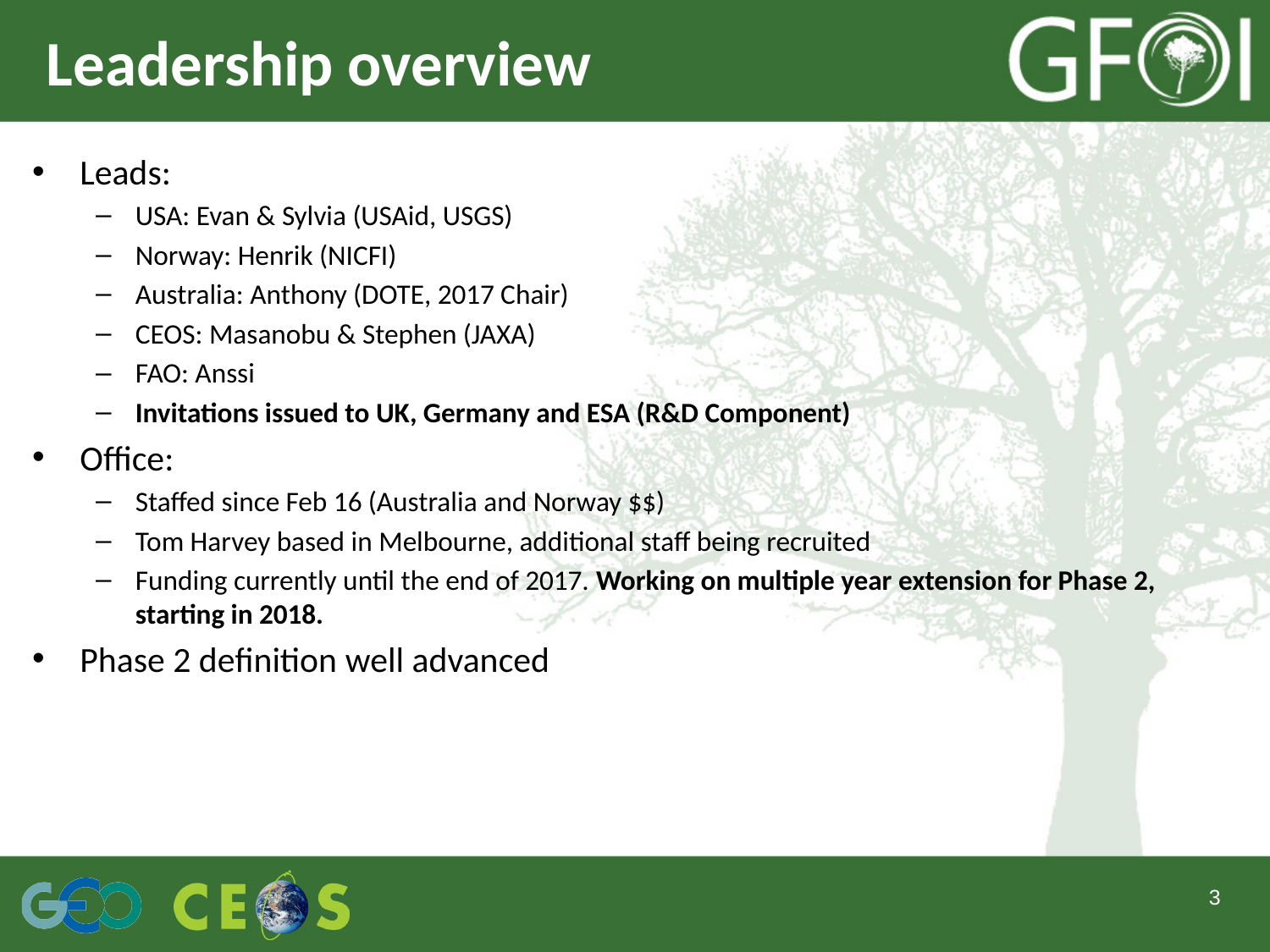

# Leadership overview
Leads:
USA: Evan & Sylvia (USAid, USGS)
Norway: Henrik (NICFI)
Australia: Anthony (DOTE, 2017 Chair)
CEOS: Masanobu & Stephen (JAXA)
FAO: Anssi
Invitations issued to UK, Germany and ESA (R&D Component)
Office:
Staffed since Feb 16 (Australia and Norway $$)
Tom Harvey based in Melbourne, additional staff being recruited
Funding currently until the end of 2017. Working on multiple year extension for Phase 2, starting in 2018.
Phase 2 definition well advanced

3